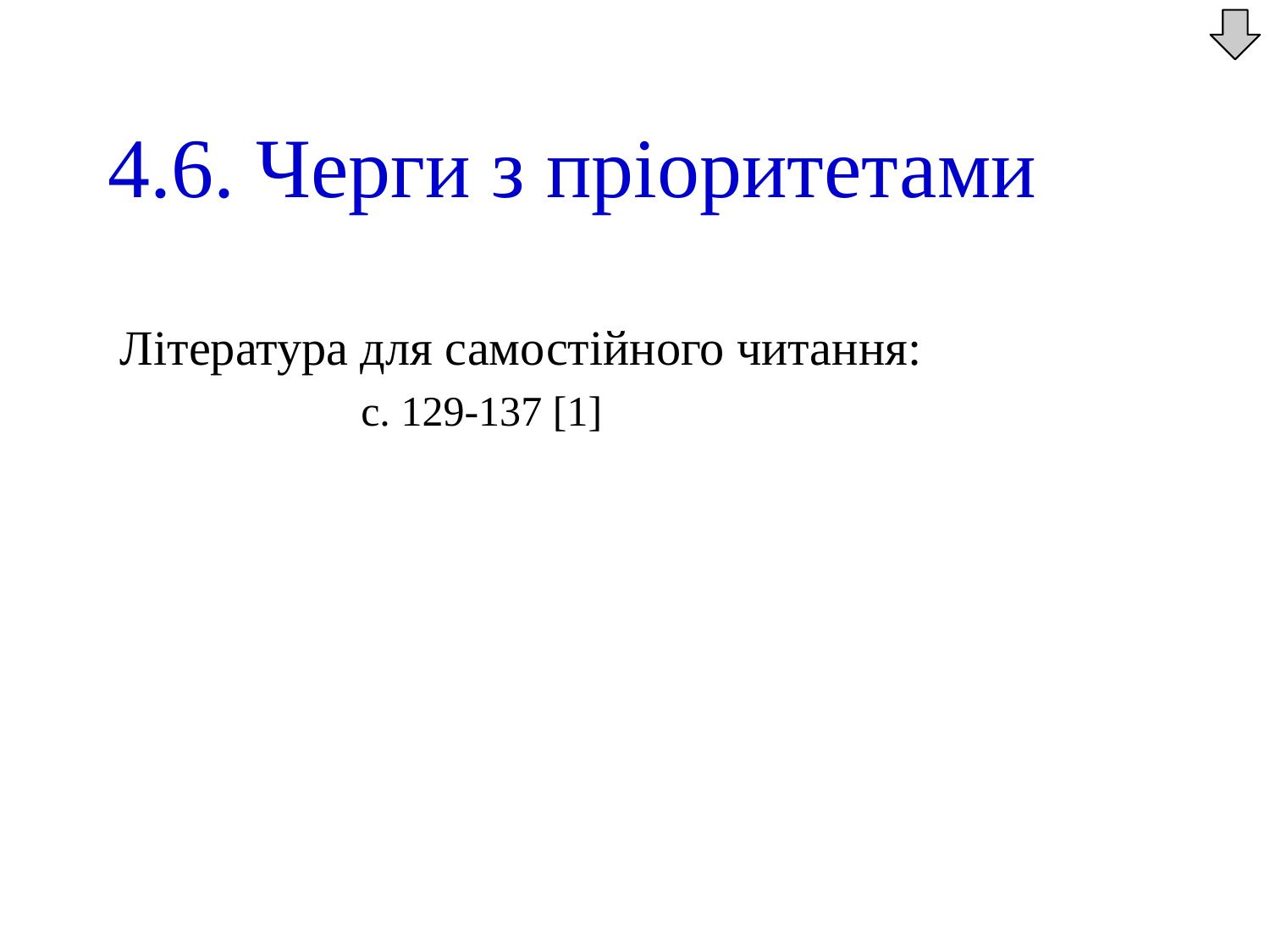

4.6. Черги з пріоритетами
Література для самостійного читання:
		 с. 129-137 [1]